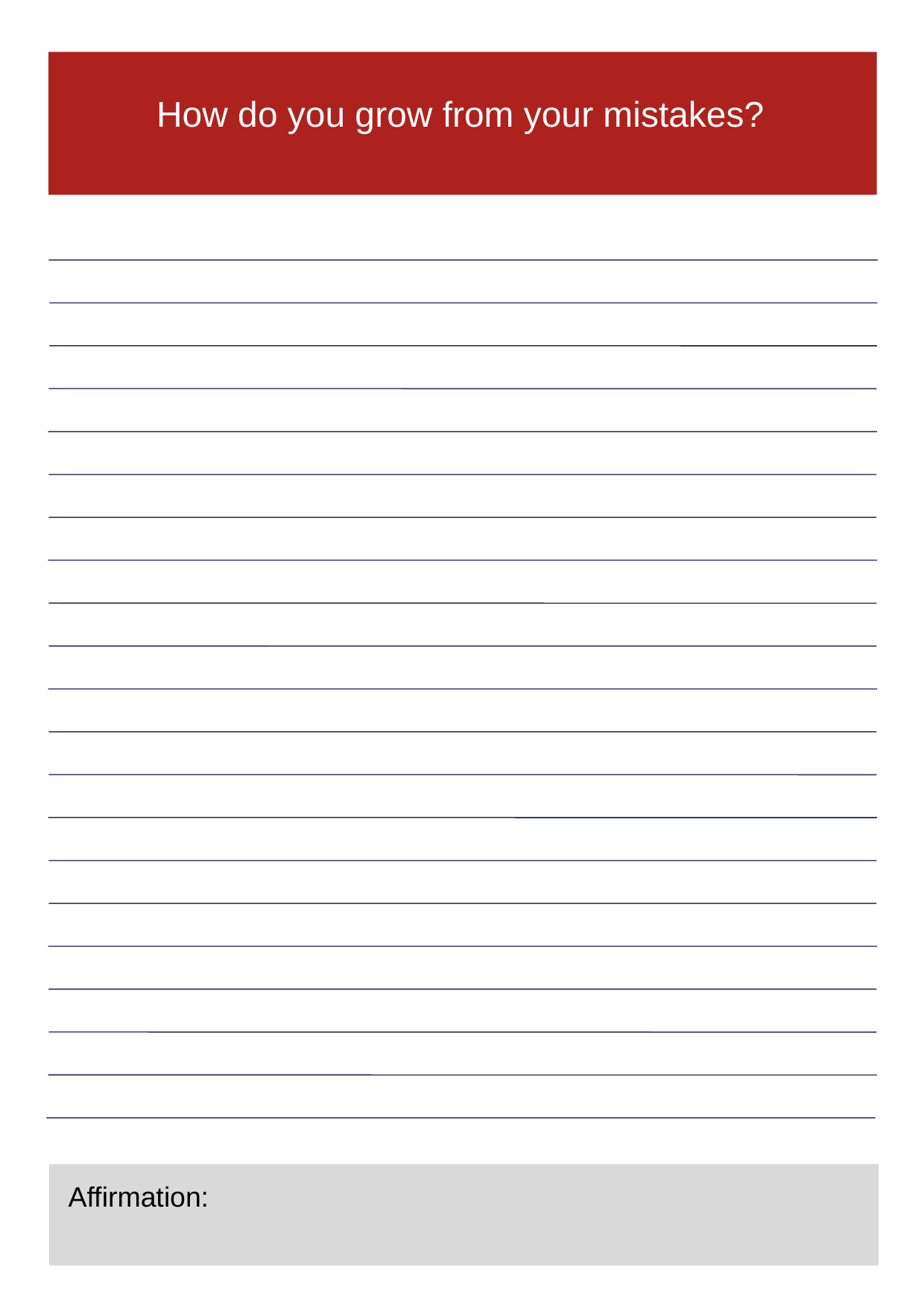

How do you grow from your mistakes?

Affirmation: